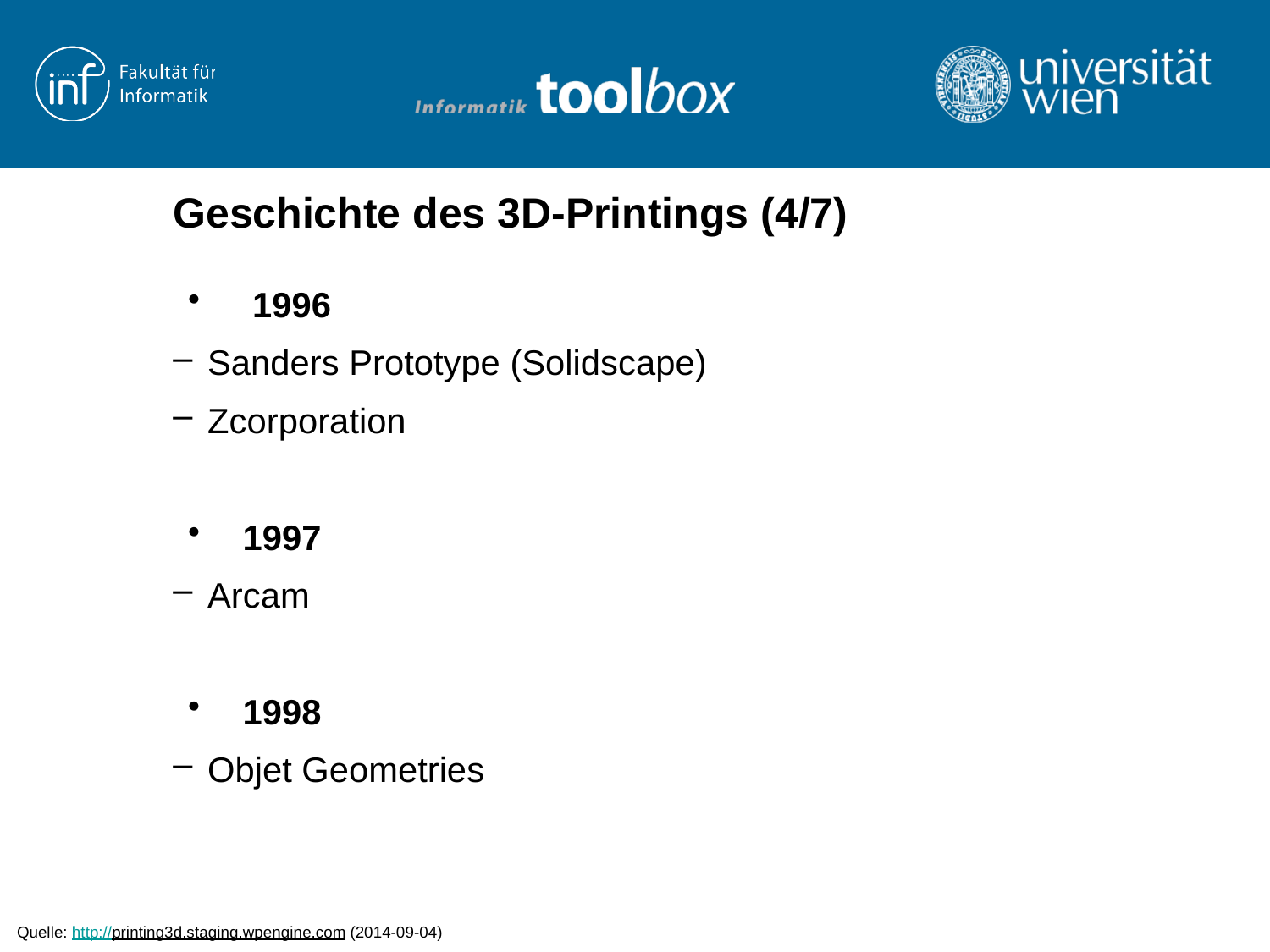

# Geschichte des 3D-Printings (4/7)
  1996
 Sanders Prototype (Solidscape)
 Zcorporation

 1997
 Arcam

 1998
 Objet Geometries
Quelle: http://printing3d.staging.wpengine.com (2014-09-04)